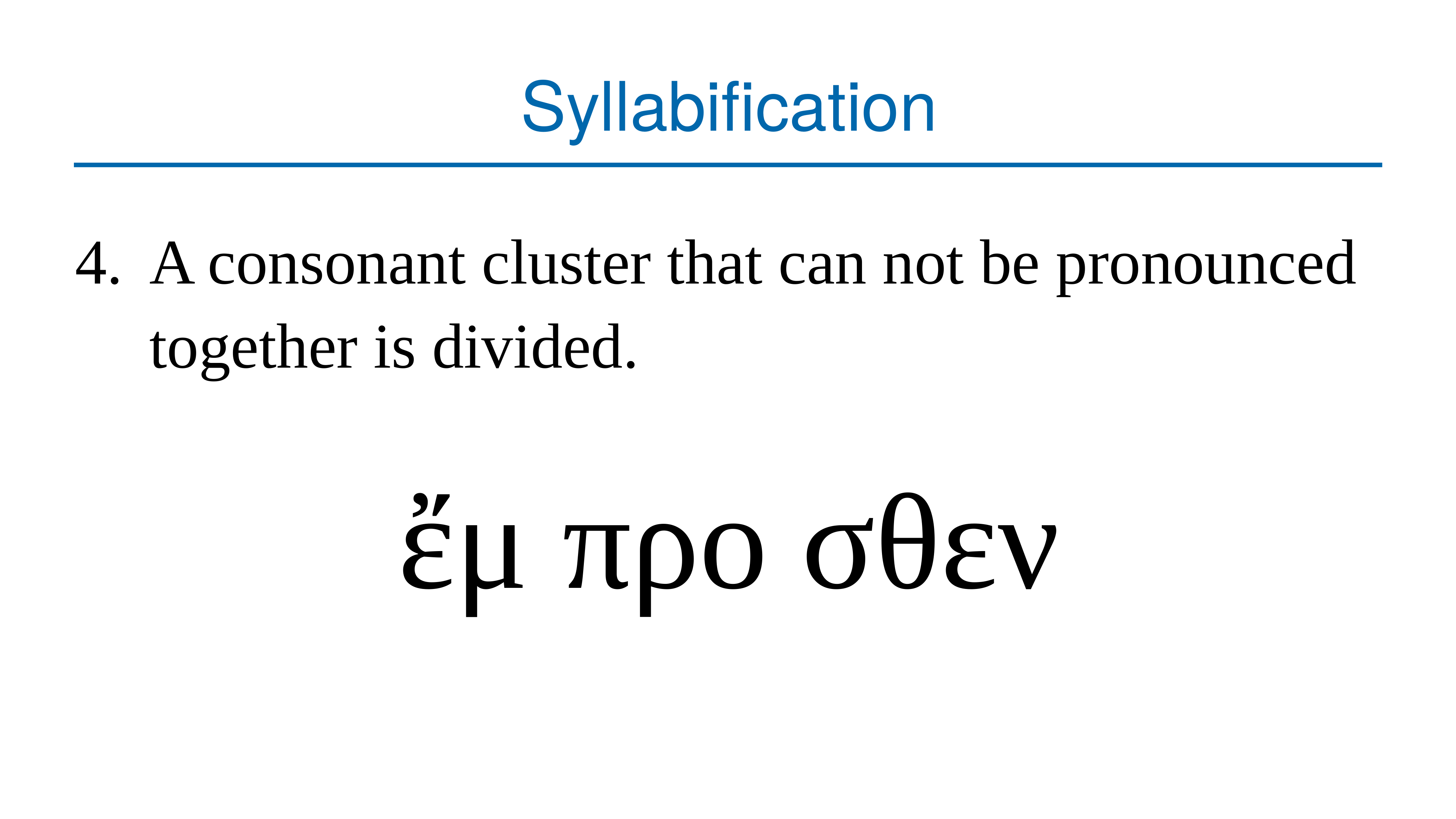

# Syllabification
A consonant cluster that can not be pronounced together is divided.
ἔμ προ σθεν